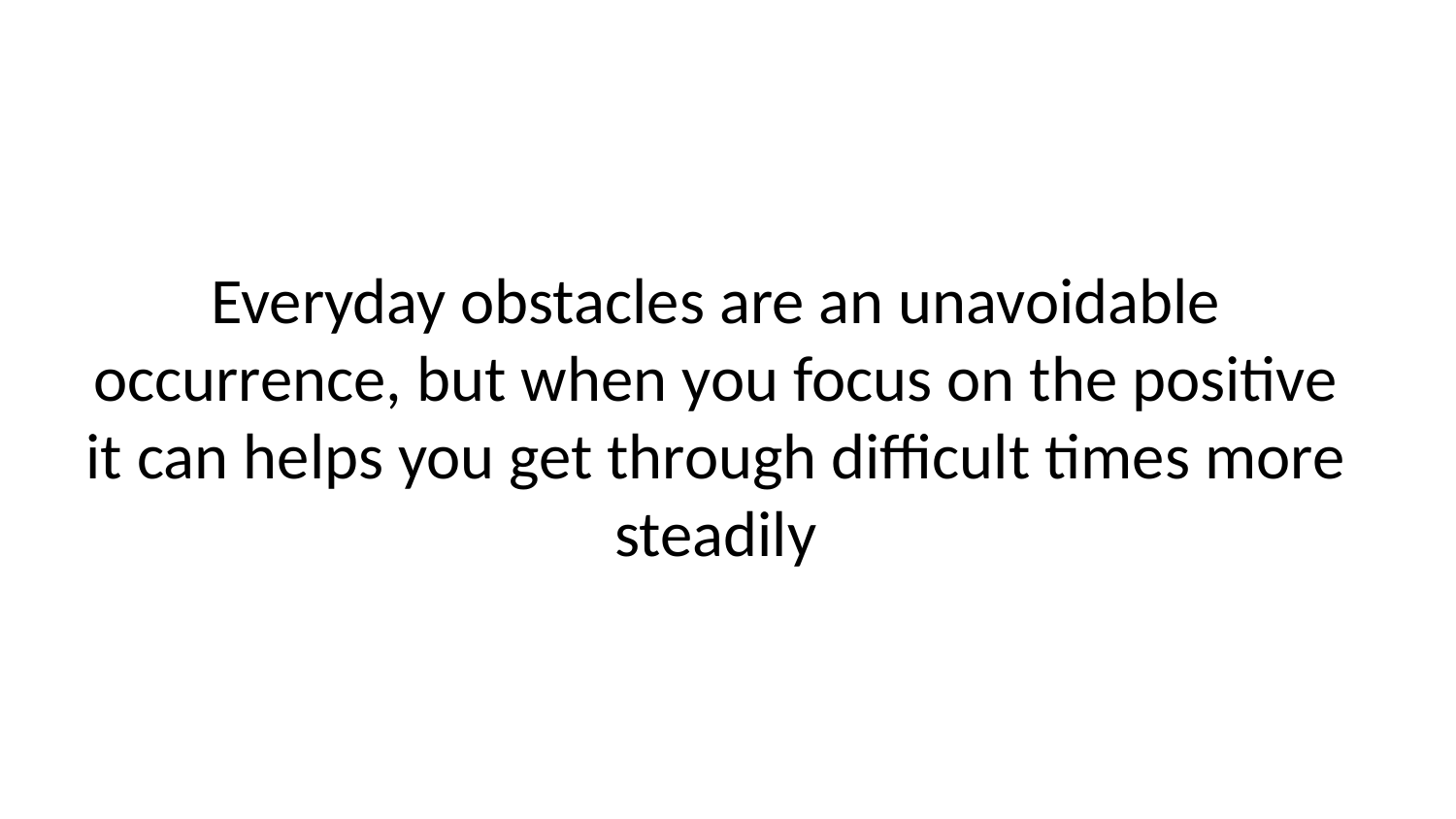

Everyday obstacles are an unavoidable occurrence, but when you focus on the positive it can helps you get through difficult times more steadily